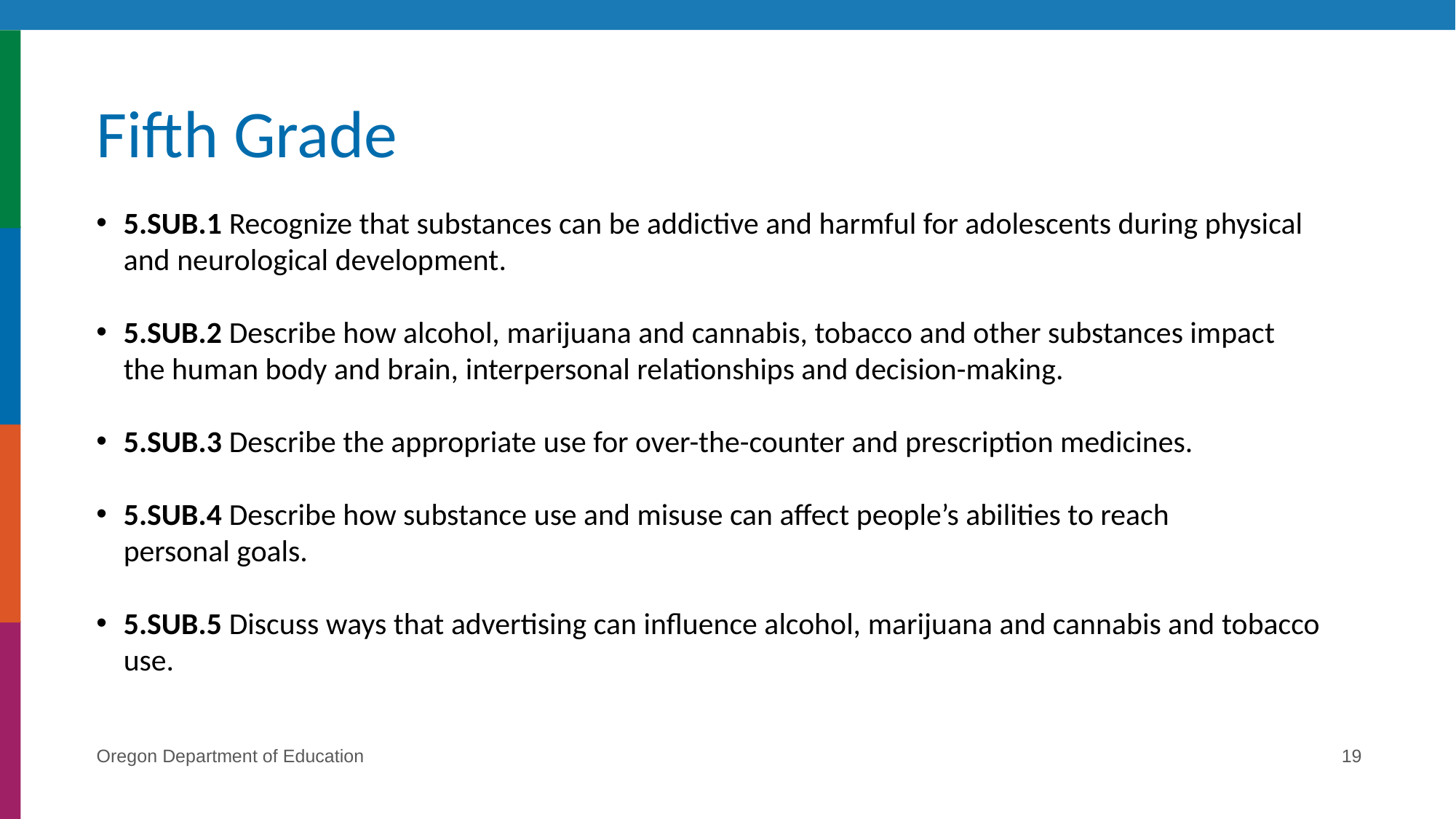

# Fifth Grade
5.SUB.1 Recognize that substances can be addictive and harmful for adolescents during physical and neurological development. ​
5.SUB.2 Describe how alcohol, marijuana and cannabis, tobacco and other substances impact the human body and brain, interpersonal relationships and decision-making. ​
5.SUB.3 Describe the appropriate use for over-the-counter and prescription medicines. ​
5.SUB.4 Describe how substance use and misuse can affect people’s abilities to reach personal goals. ​
5.SUB.5 Discuss ways that advertising can influence alcohol, marijuana and cannabis and tobacco use.

Oregon Department of Education
19